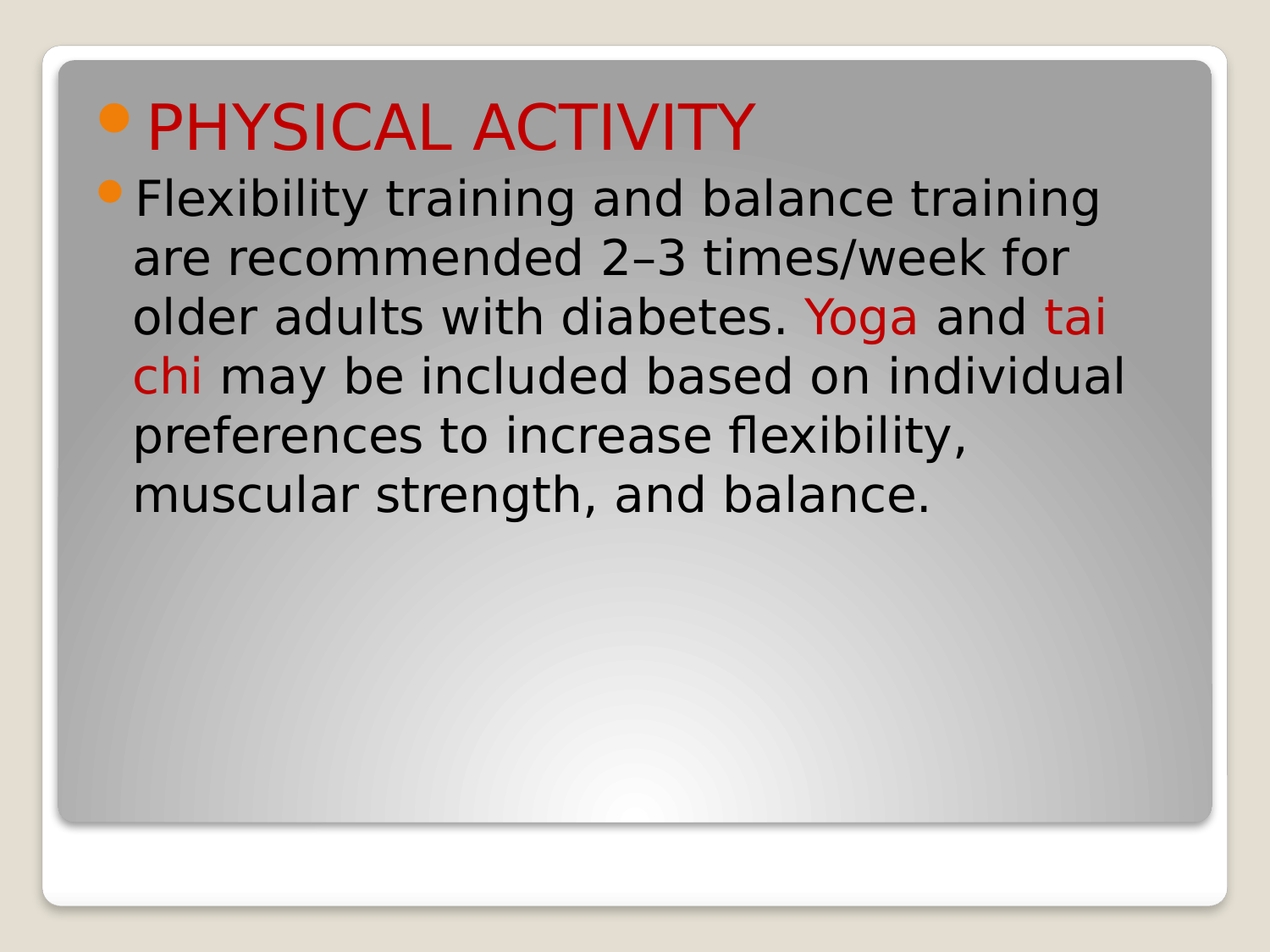

PHYSICAL ACTIVITY
Flexibility training and balance training are recommended 2–3 times/week for older adults with diabetes. Yoga and tai chi may be included based on individual preferences to increase flexibility, muscular strength, and balance.
#